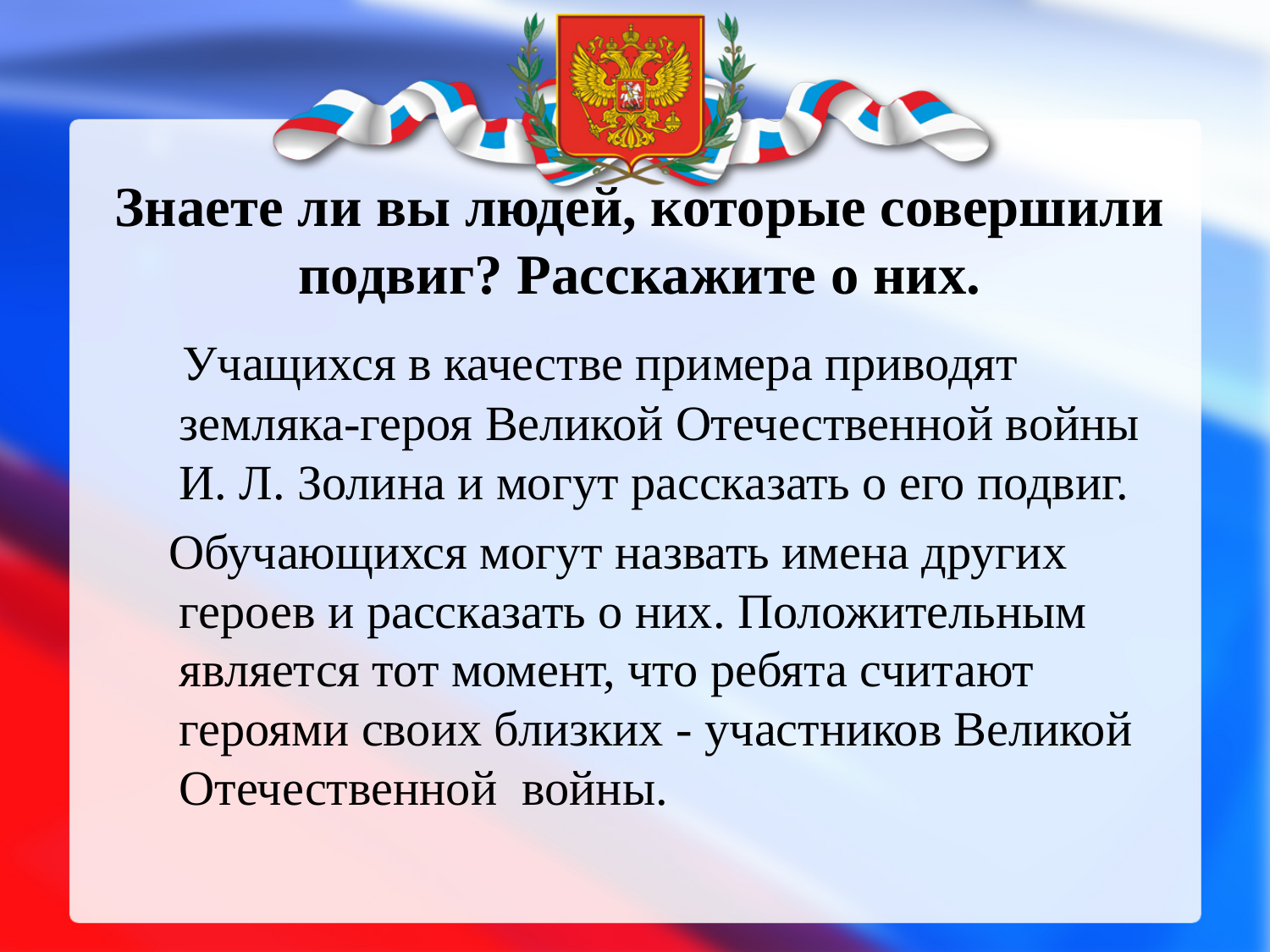

# Знаете ли вы людей, которые совершили подвиг? Расскажите о них.
    Учащихся в качестве примера приводят  земляка-героя Великой Отечественной войны И. Л. Золина и могут рассказать о его подвиг.
   Обучающихся могут назвать имена других героев и рассказать о них. Положительным является тот момент, что ребята считают героями своих близких - участников Великой Отечественной  войны.